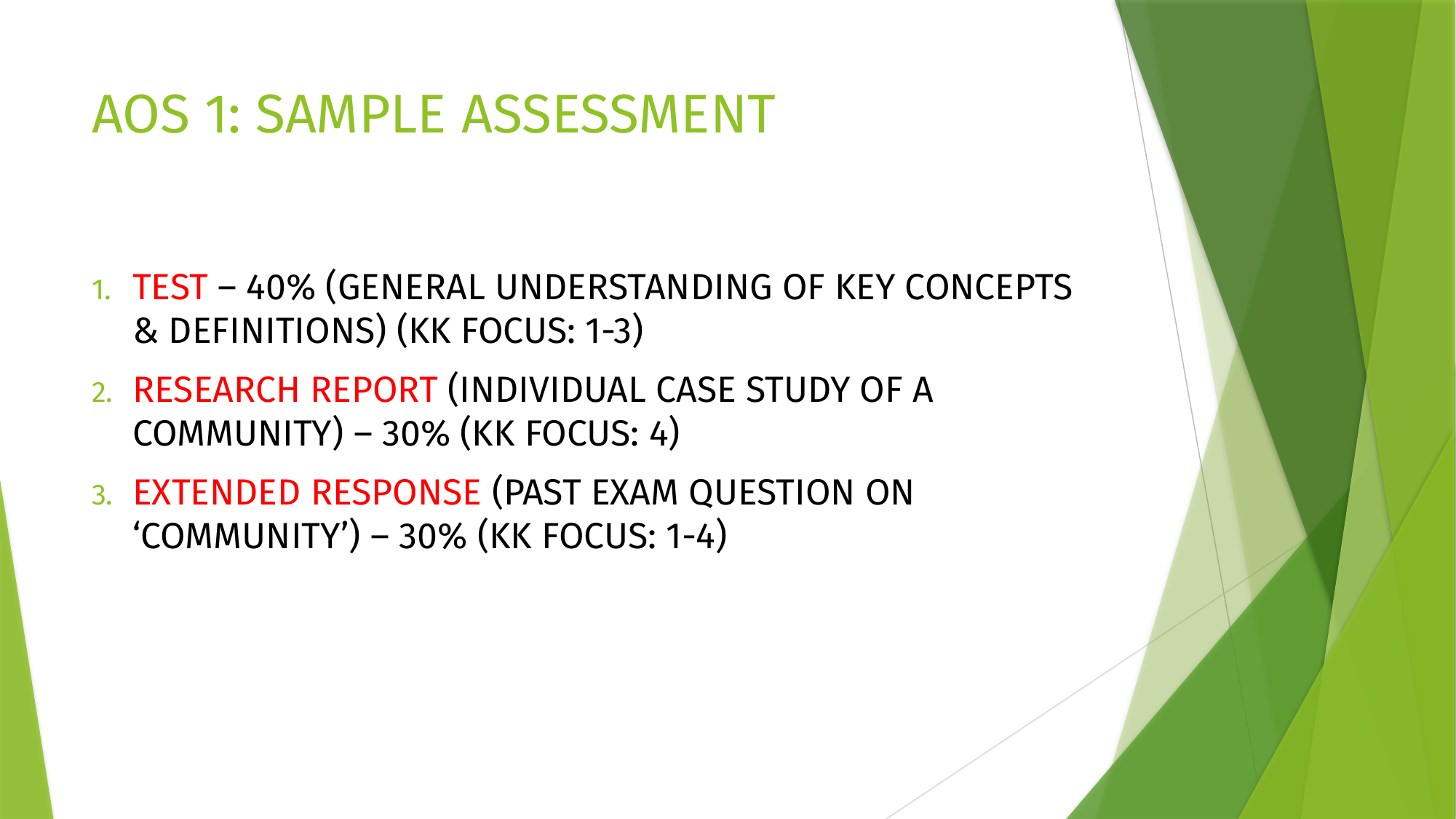

# AOS 1: SAMPLE ASSESSMENT
TEST – 40% (GENERAL UNDERSTANDING OF KEY CONCEPTS & DEFINITIONS) (KK FOCUS: 1-3)
RESEARCH REPORT (INDIVIDUAL CASE STUDY OF A COMMUNITY) – 30% (KK FOCUS: 4)
EXTENDED RESPONSE (PAST EXAM QUESTION ON ‘COMMUNITY’) – 30% (KK FOCUS: 1-4)